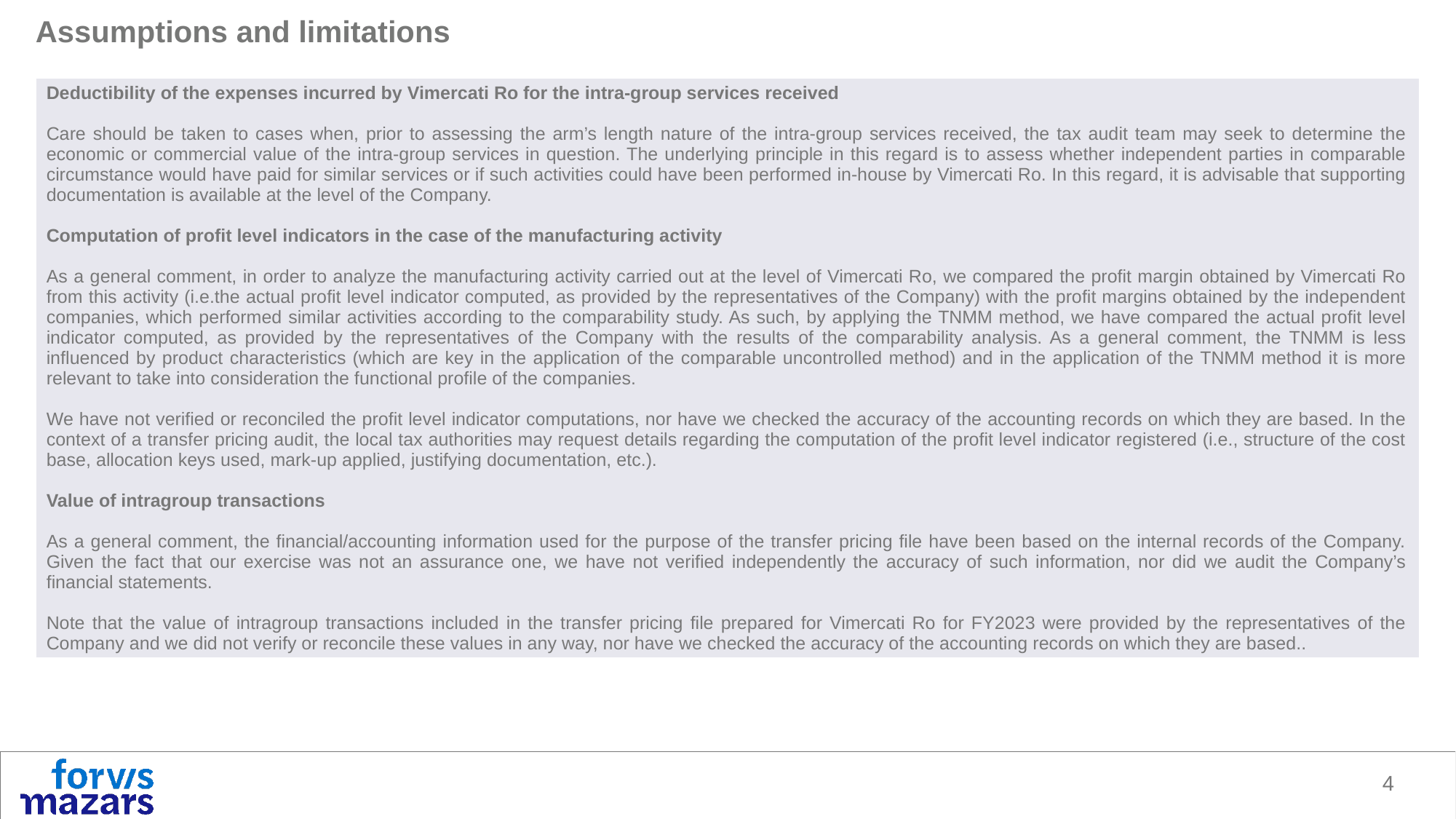

Assumptions and limitations
| Deductibility of the expenses incurred by Vimercati Ro for the intra-group services received Care should be taken to cases when, prior to assessing the arm’s length nature of the intra-group services received, the tax audit team may seek to determine the economic or commercial value of the intra-group services in question. The underlying principle in this regard is to assess whether independent parties in comparable circumstance would have paid for similar services or if such activities could have been performed in-house by Vimercati Ro. In this regard, it is advisable that supporting documentation is available at the level of the Company. Computation of profit level indicators in the case of the manufacturing activity As a general comment, in order to analyze the manufacturing activity carried out at the level of Vimercati Ro, we compared the profit margin obtained by Vimercati Ro from this activity (i.e.the actual profit level indicator computed, as provided by the representatives of the Company) with the profit margins obtained by the independent companies, which performed similar activities according to the comparability study. As such, by applying the TNMM method, we have compared the actual profit level indicator computed, as provided by the representatives of the Company with the results of the comparability analysis. As a general comment, the TNMM is less influenced by product characteristics (which are key in the application of the comparable uncontrolled method) and in the application of the TNMM method it is more relevant to take into consideration the functional profile of the companies. We have not verified or reconciled the profit level indicator computations, nor have we checked the accuracy of the accounting records on which they are based. In the context of a transfer pricing audit, the local tax authorities may request details regarding the computation of the profit level indicator registered (i.e., structure of the cost base, allocation keys used, mark-up applied, justifying documentation, etc.). Value of intragroup transactions As a general comment, the financial/accounting information used for the purpose of the transfer pricing file have been based on the internal records of the Company. Given the fact that our exercise was not an assurance one, we have not verified independently the accuracy of such information, nor did we audit the Company’s financial statements. Note that the value of intragroup transactions included in the transfer pricing file prepared for Vimercati Ro for FY2023 were provided by the representatives of the Company and we did not verify or reconcile these values in any way, nor have we checked the accuracy of the accounting records on which they are based.. |
| --- |
4